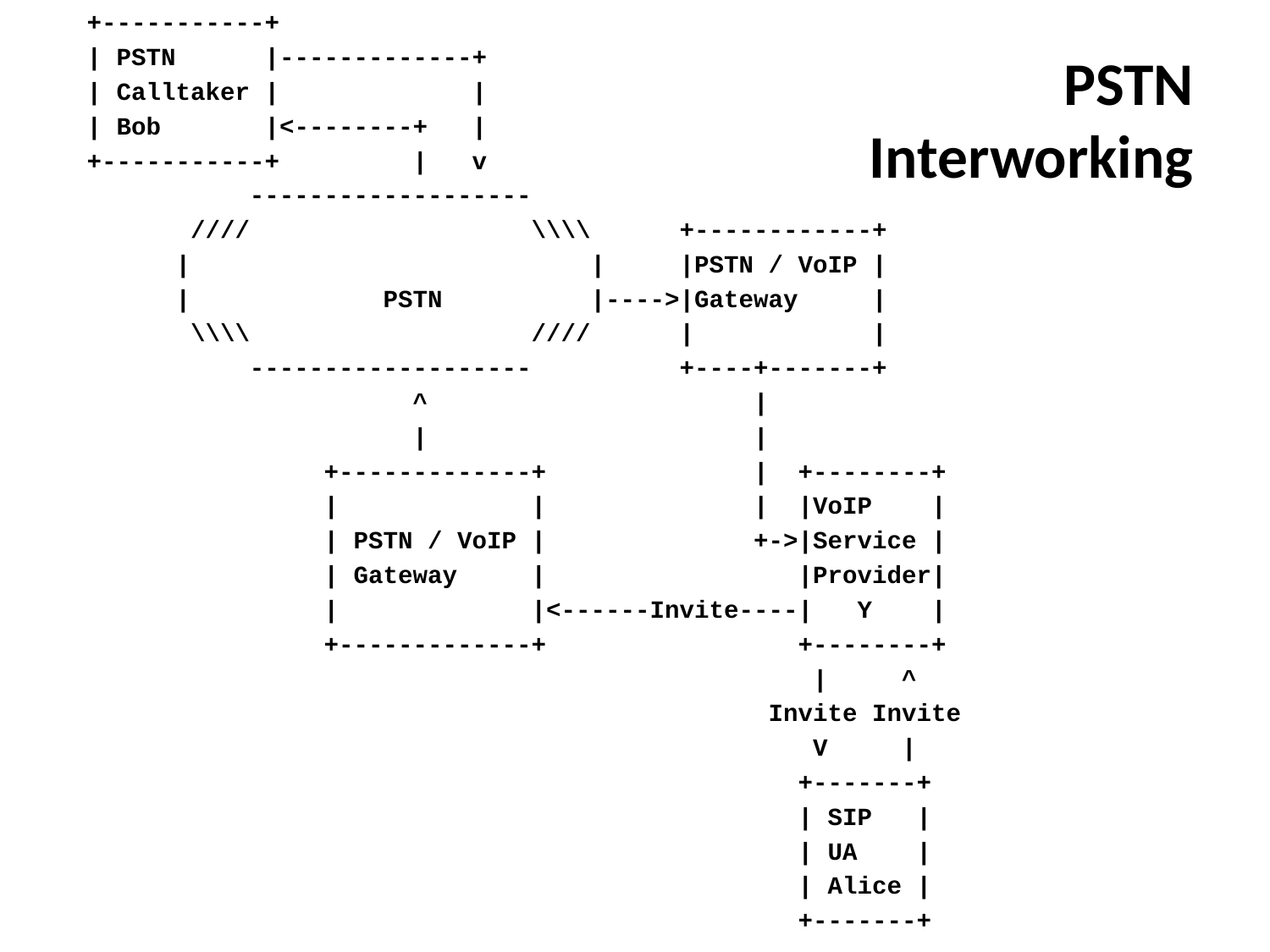

+-----------+
     | PSTN      |-------------+
     | Calltaker |             |
     | Bob       |<--------+   |
     +-----------+         |   v
                -------------------
            ////                   \\\\      +------------+
           |                           |     |PSTN / VoIP |
           |             PSTN          |---->|Gateway     |
            \\\\                   ////      |            |
                -------------------          +----+-------+
                           ^                      |
                           |                      |
                     +-------------+              |  +--------+
                     |             |              |  |VoIP    |
                     | PSTN / VoIP |              +->|Service |
                     | Gateway     |                 |Provider|
                     |             |<------Invite----|   Y    |
                     +-------------+                 +--------+
                                                      |     ^
                                                   Invite Invite
                                                      V     |
                                                     +-------+
                                                     | SIP   |
                                                     | UA    |
                                                     | Alice |
                                                     +-------+
# PSTN Interworking